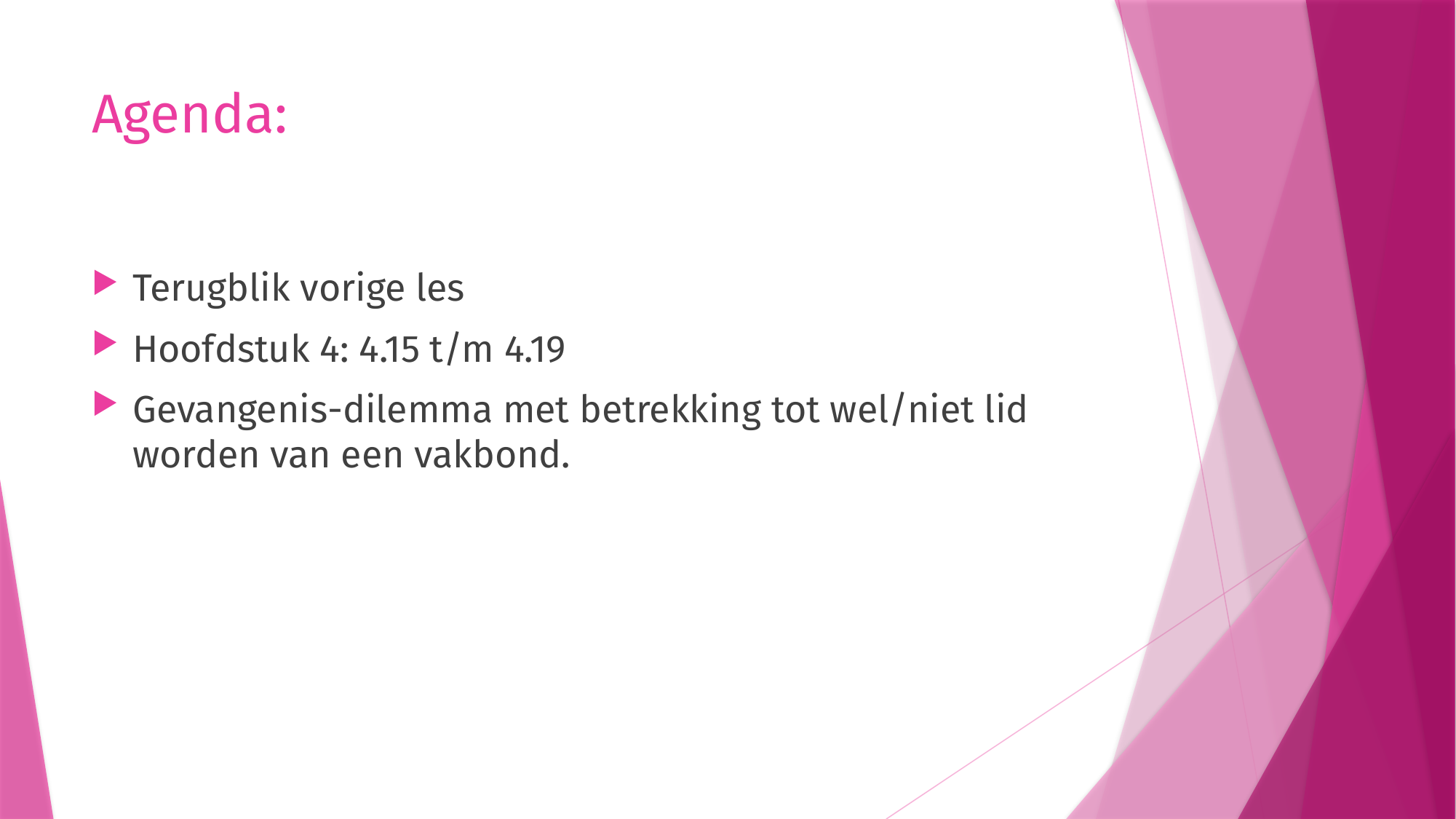

# Agenda:
Terugblik vorige les
Hoofdstuk 4: 4.15 t/m 4.19
Gevangenis-dilemma met betrekking tot wel/niet lid worden van een vakbond.